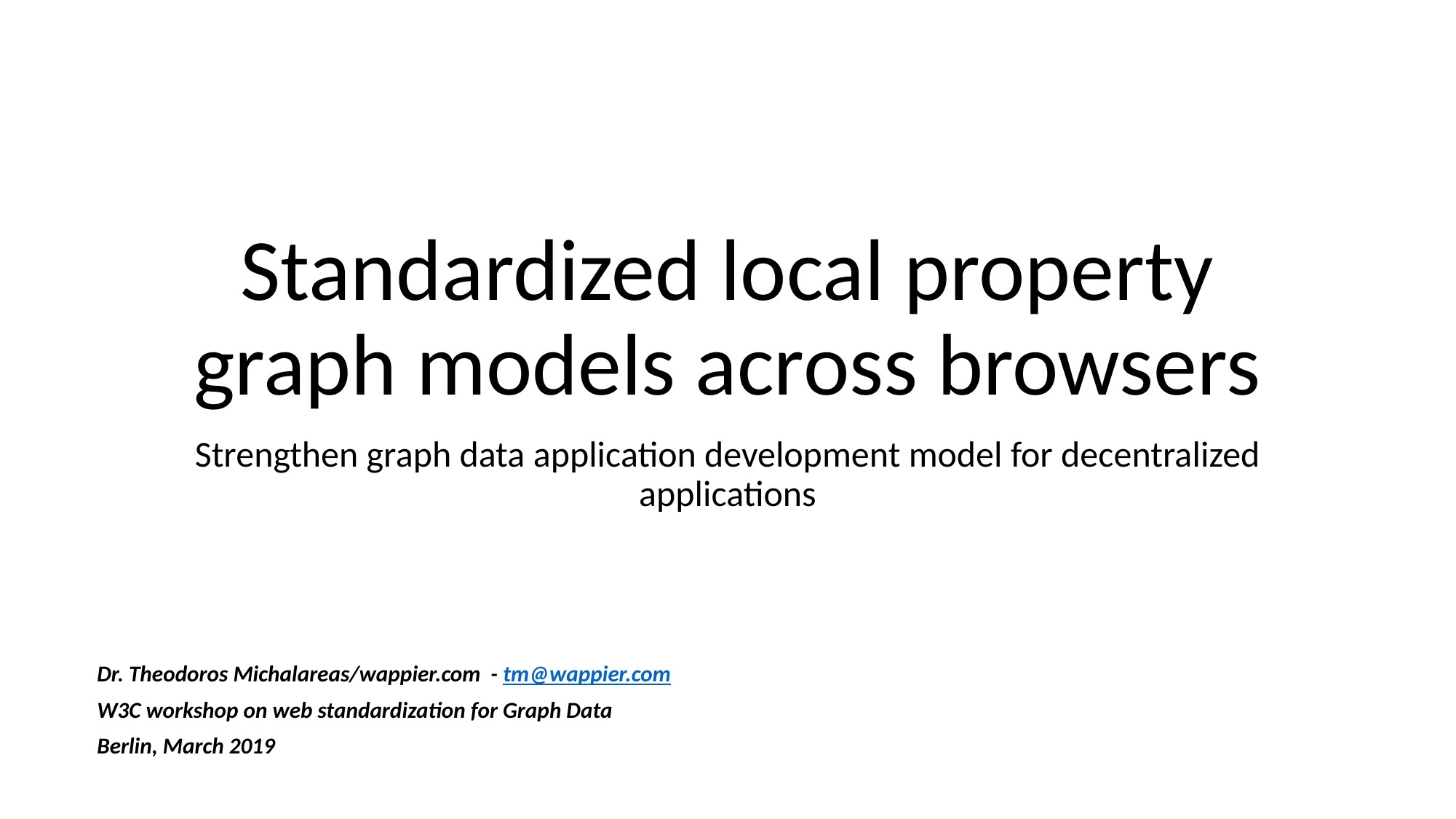

# Standardized local property graph models across browsers
Strengthen graph data application development model for decentralized applications
Dr. Theodoros Michalareas/wappier.com  - tm@wappier.com
W3C workshop on web standardization for Graph Data
Berlin, March 2019